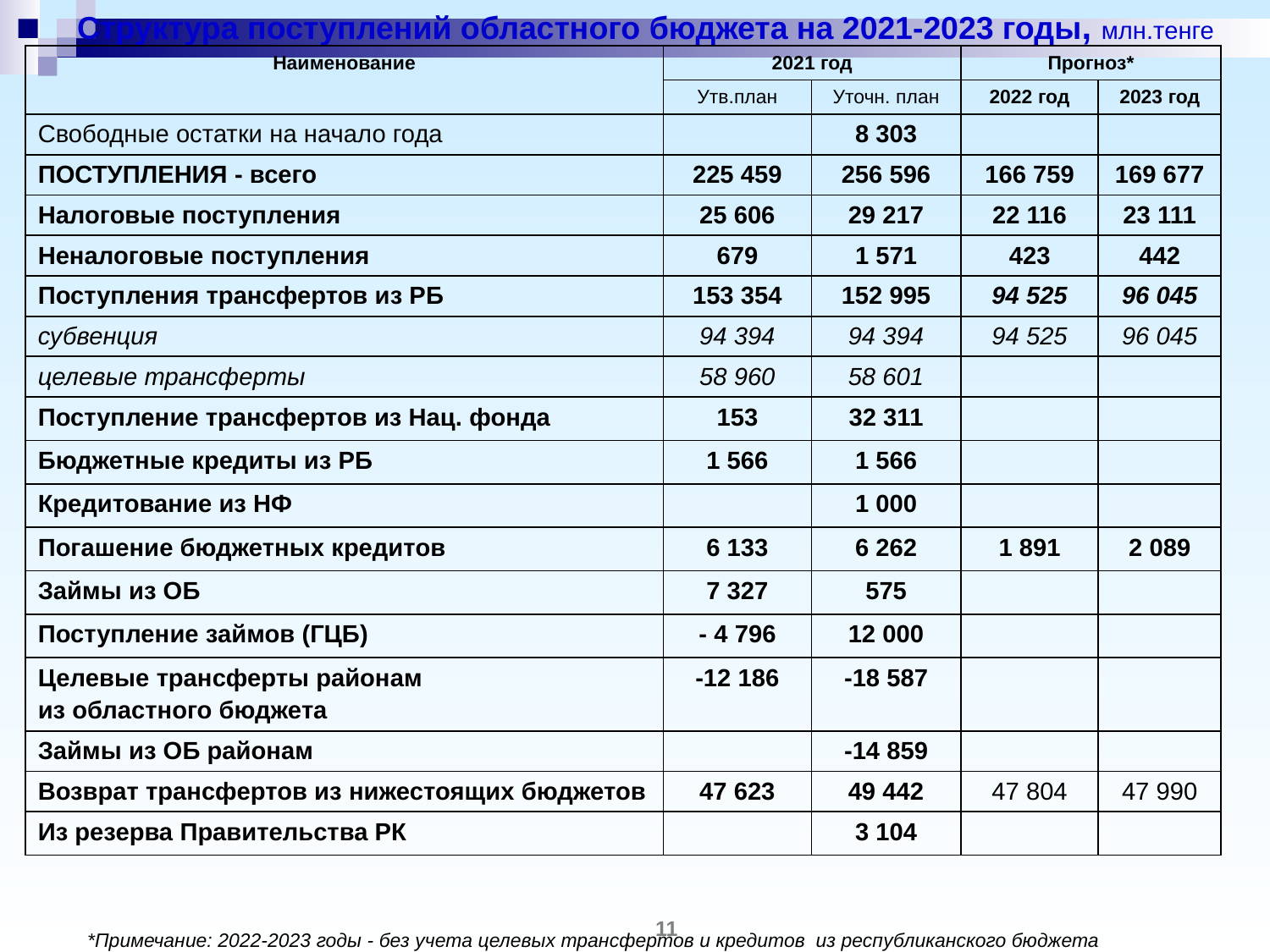

# Структура поступлений областного бюджета на 2021-2023 годы, млн.тенге
| Наименование | 2021 год |  | Прогноз\* |  |
| --- | --- | --- | --- | --- |
|  | Утв.план | Уточн. план | 2022 год | 2023 год |
| Свободные остатки на начало года |  | 8 303 |  |  |
| ПОСТУПЛЕНИЯ - всего | 225 459 | 256 596 | 166 759 | 169 677 |
| Налоговые поступления | 25 606 | 29 217 | 22 116 | 23 111 |
| Неналоговые поступления | 679 | 1 571 | 423 | 442 |
| Поступления трансфертов из РБ | 153 354 | 152 995 | 94 525 | 96 045 |
| субвенция | 94 394 | 94 394 | 94 525 | 96 045 |
| целевые трансферты | 58 960 | 58 601 |  |  |
| Поступление трансфертов из Нац. фонда | 153 | 32 311 |  |  |
| Бюджетные кредиты из РБ | 1 566 | 1 566 |  |  |
| Кредитование из НФ |  | 1 000 |  |  |
| Погашение бюджетных кредитов | 6 133 | 6 262 | 1 891 | 2 089 |
| Займы из ОБ | 7 327 | 575 |  |  |
| Поступление займов (ГЦБ) | - 4 796 | 12 000 |  |  |
| Целевые трансферты районам из областного бюджета | -12 186 | -18 587 |  |  |
| Займы из ОБ районам |  | -14 859 |  |  |
| Возврат трансфертов из нижестоящих бюджетов | 47 623 | 49 442 | 47 804 | 47 990 |
| Из резерва Правительства РК |  | 3 104 |  |  |

11
*Примечание: 2022-2023 годы - без учета целевых трансфертов и кредитов  из республиканского бюджета